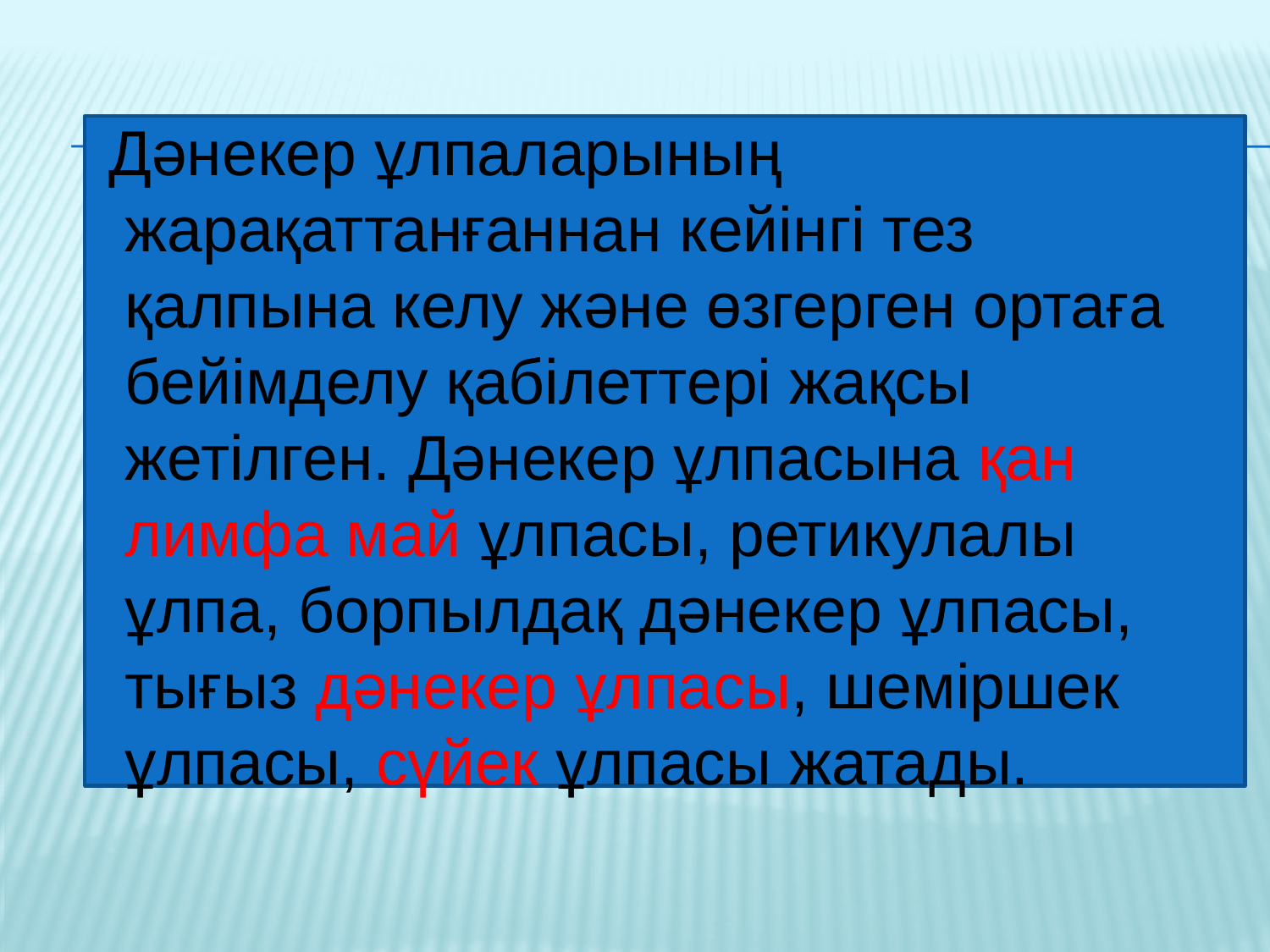

Дәнекер ұлпаларының жарақаттанғаннан кейінгі тез қалпына келу және өзгерген ортаға бейімделу қабілеттері жақсы жетілген. Дәнекер ұлпасына қан лимфа май ұлпасы, ретикулалы ұлпа, борпылдақ дәнекер ұлпасы, тығыз дәнекер ұлпасы, шеміршек ұлпасы, сүйек ұлпасы жатады.